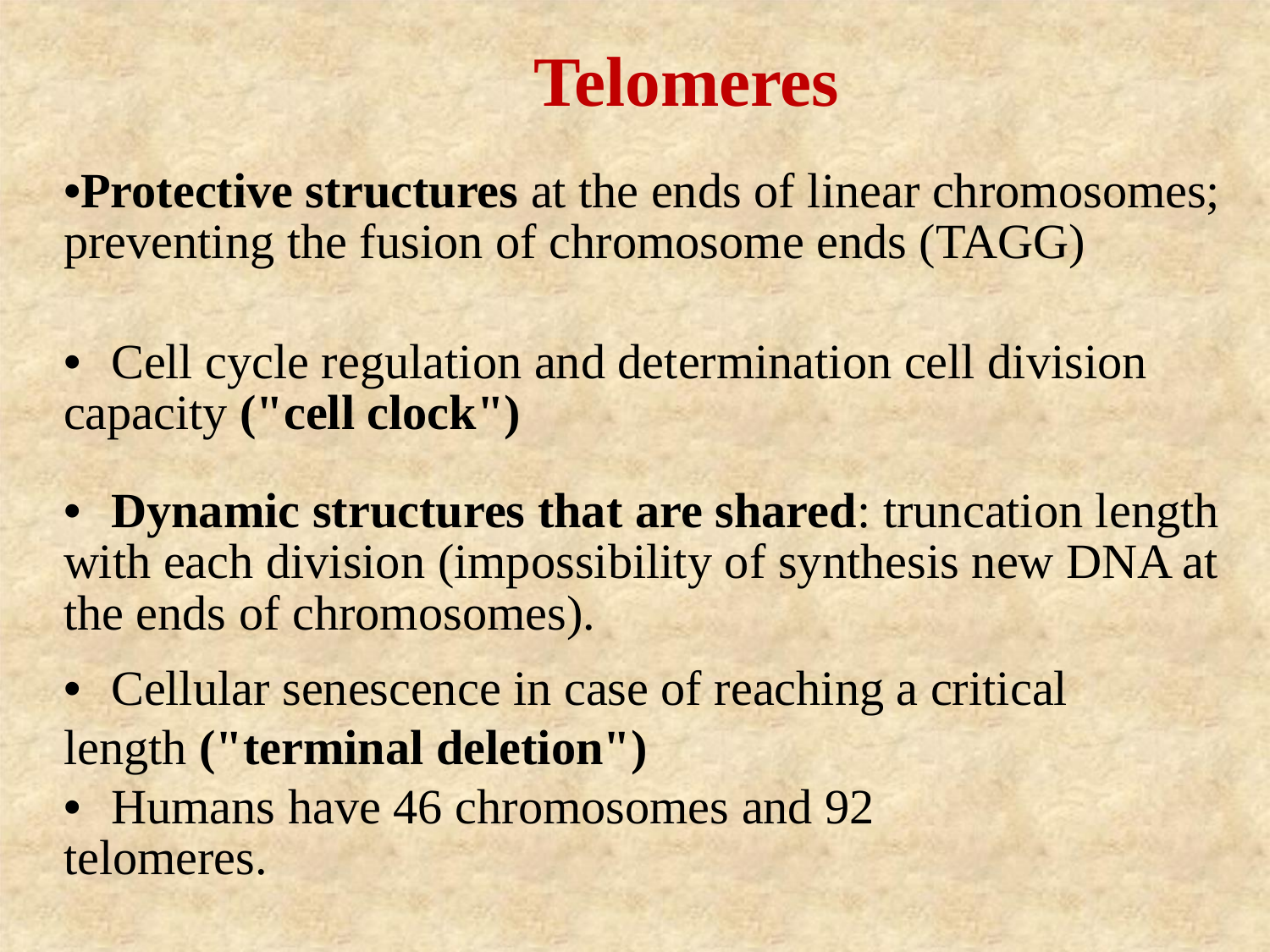

Telomeres
•Protective structures at the ends of linear chromosomes; preventing the fusion of chromosome ends (TAGG)
• Cell cycle regulation and determination cell division capacity ("cell clock")
• Dynamic structures that are shared: truncation length with each division (impossibility of synthesis new DNA at the ends of chromosomes).
• Cellular senescence in case of reaching a critical length ("terminal deletion")

• Humans have 46 chromosomes and 92 telomeres.